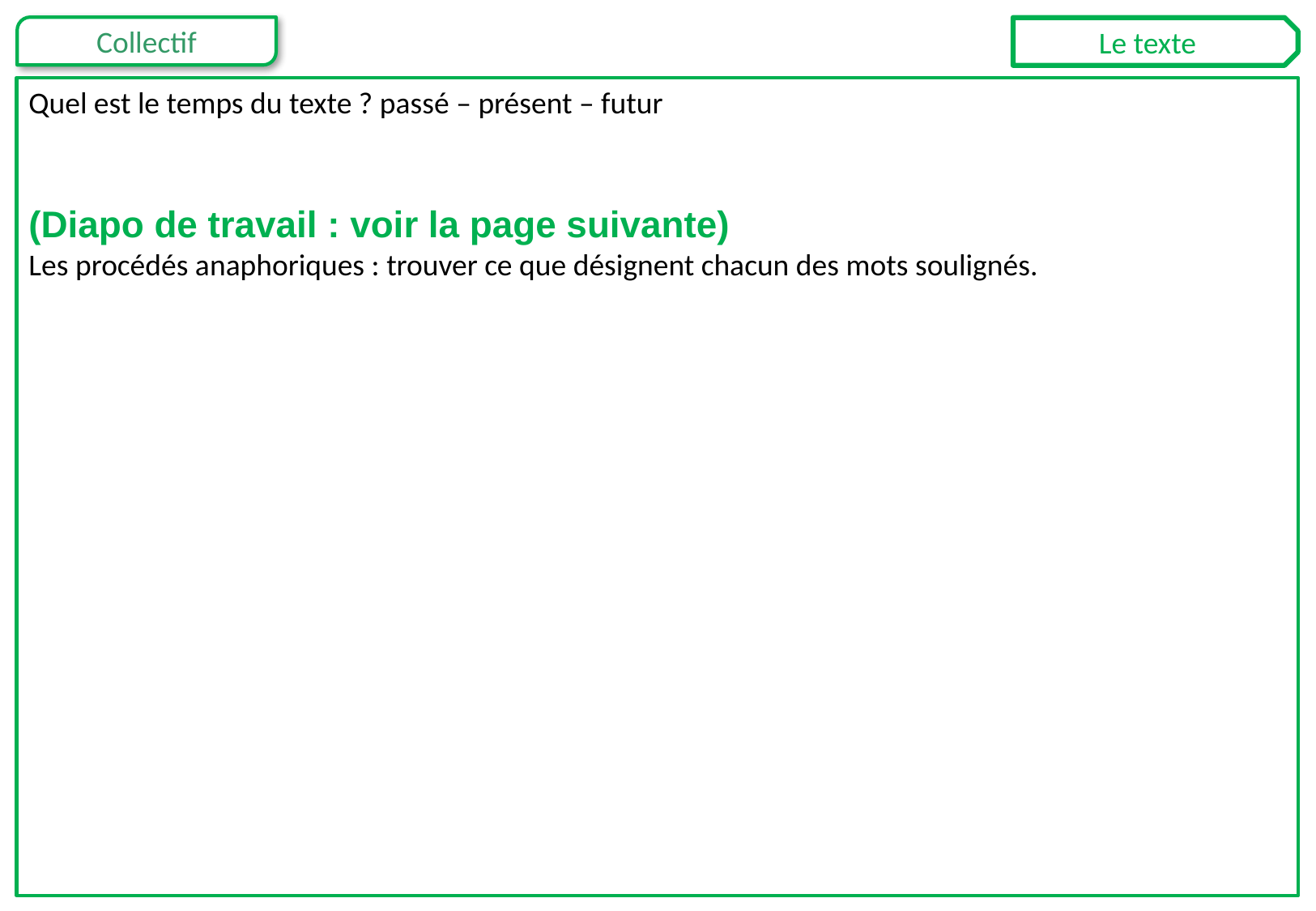

Le texte
Quel est le temps du texte ? passé – présent – futur

(Diapo de travail : voir la page suivante)
Les procédés anaphoriques : trouver ce que désignent chacun des mots soulignés.